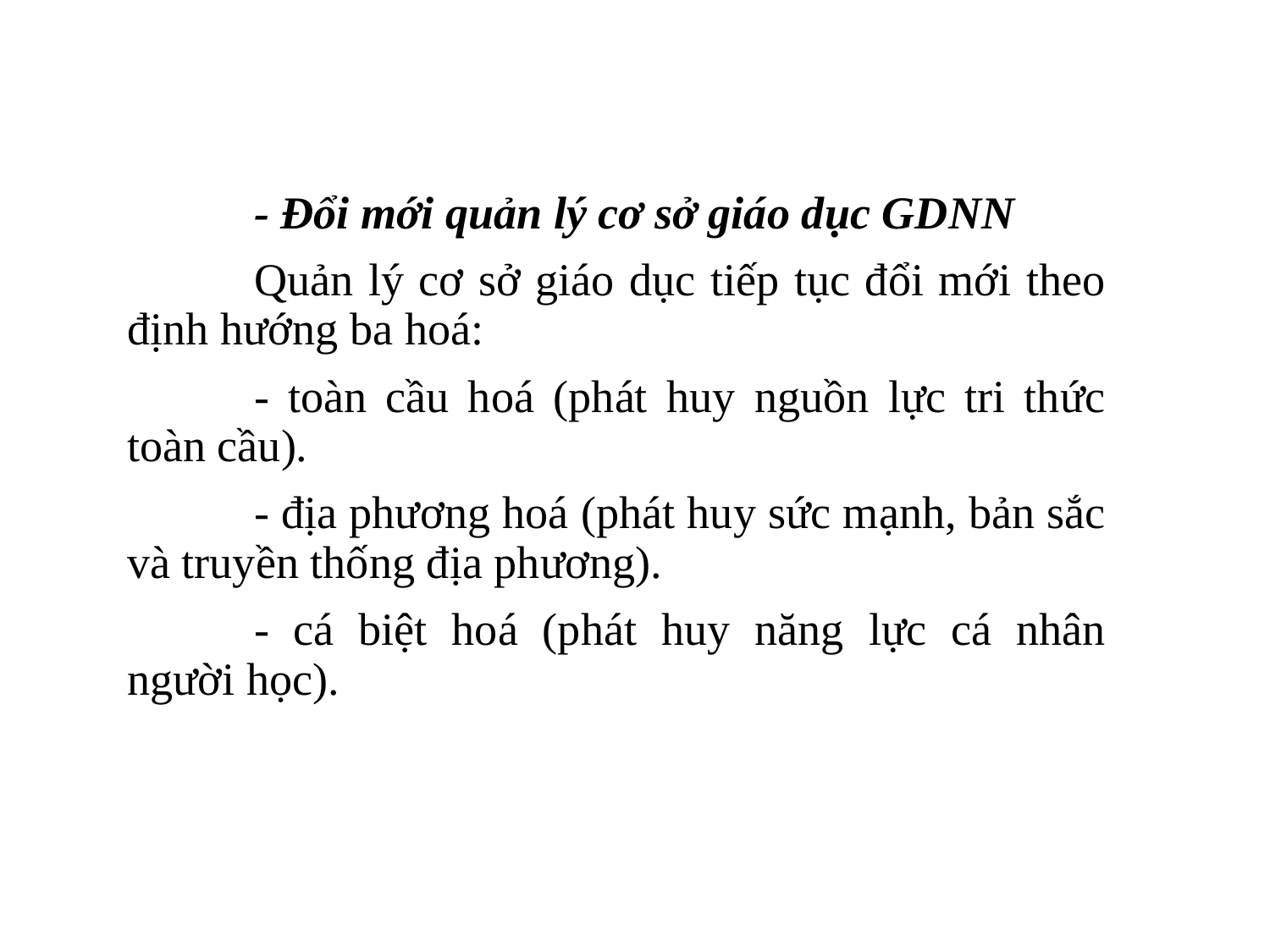

- Đổi mới quản lý cơ sở giáo dục GDNN
	Quản lý cơ sở giáo dục tiếp tục đổi mới theo định hướng ba hoá:
	- toàn cầu hoá (phát huy nguồn lực tri thức toàn cầu).
	- địa phương hoá (phát huy sức mạnh, bản sắc và truyền thống địa phương).
	- cá biệt hoá (phát huy năng lực cá nhân người học).